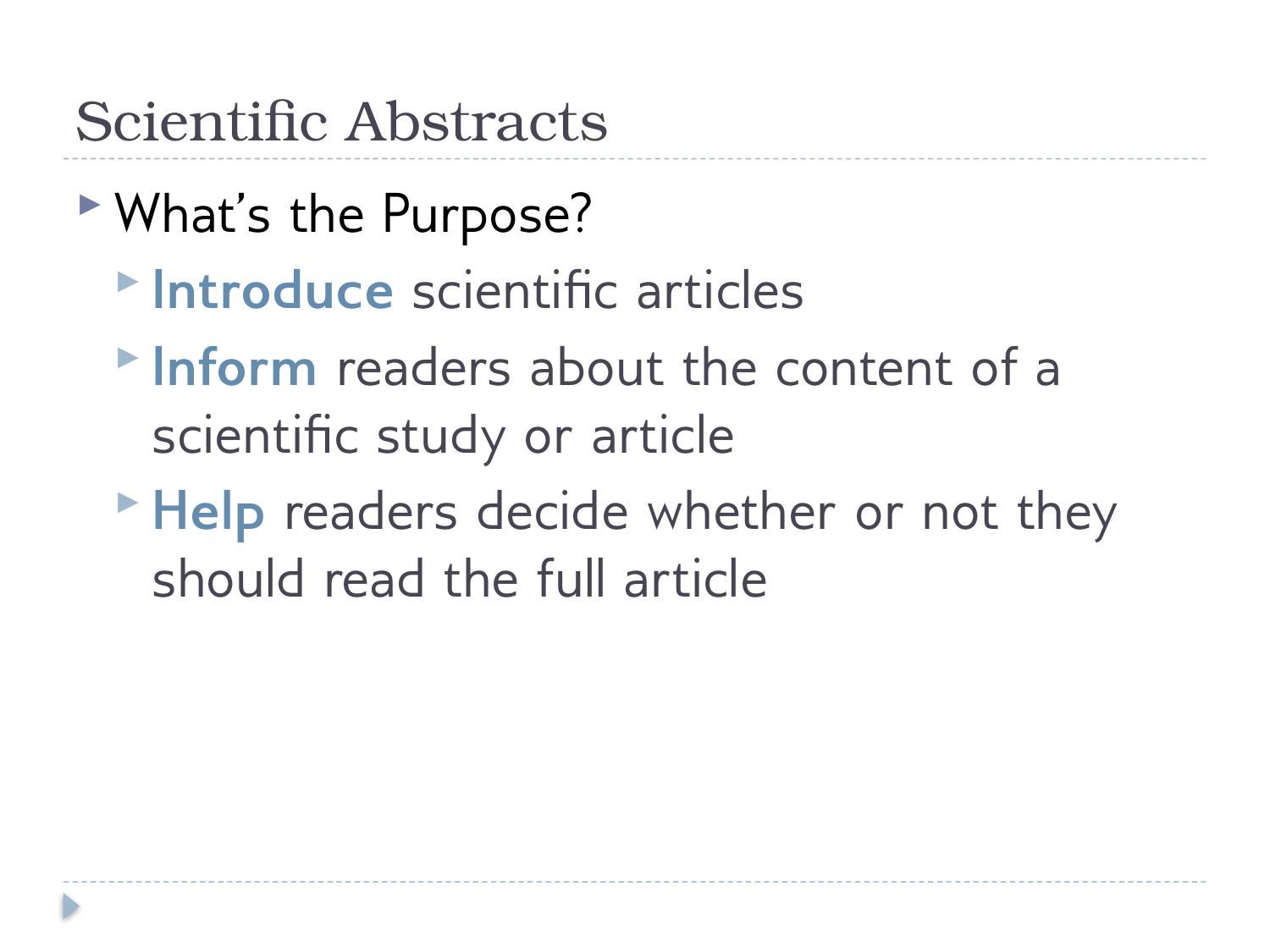

# Scientific Abstracts
What’s the Purpose?
Introduce scientific articles
Inform readers about the content of a scientific study or article
Help readers decide whether or not they should read the full article